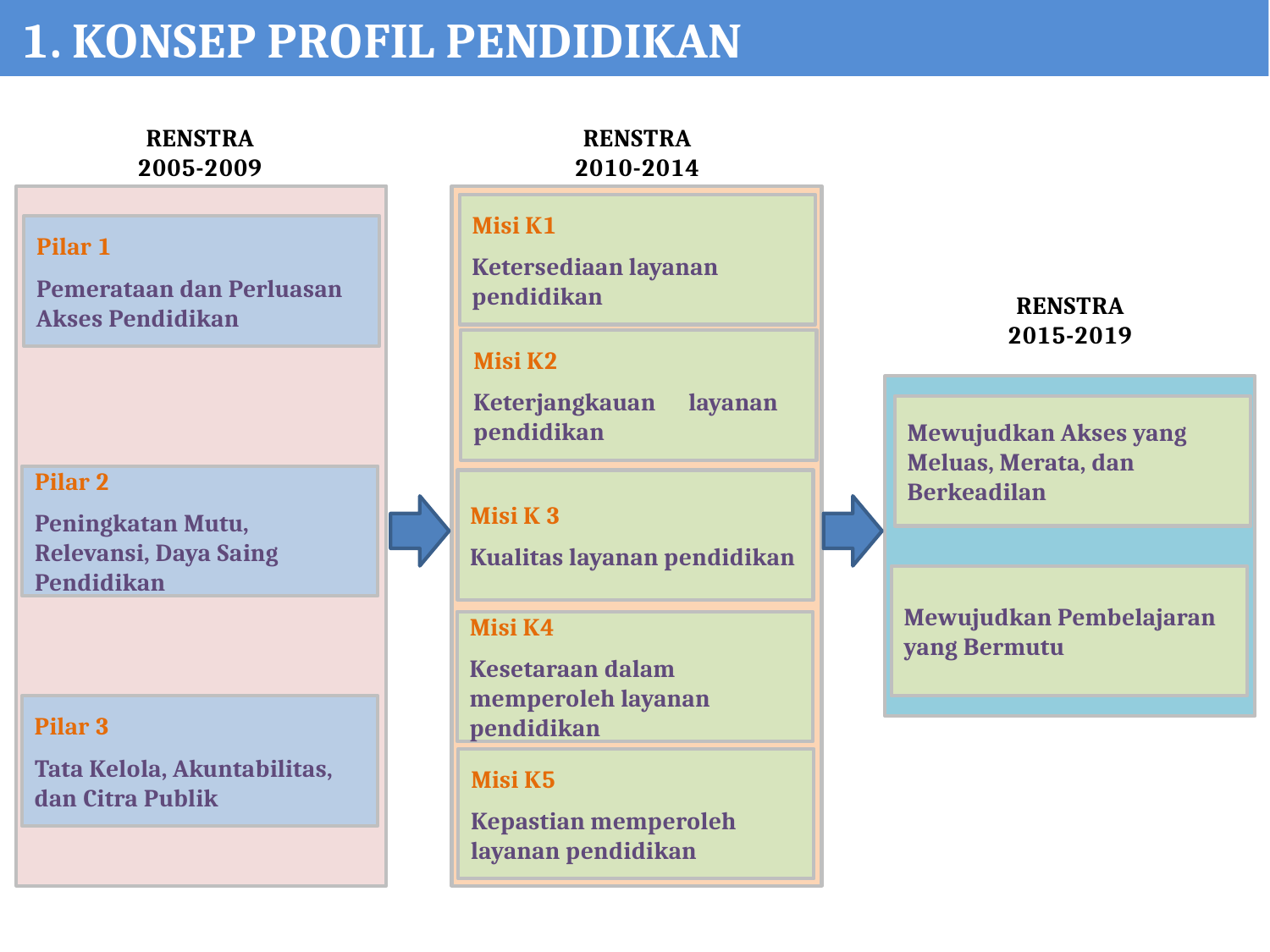

1. KONSEP PROFIL PENDIDIKAN
RENSTRA
2005-2009
RENSTRA
2010-2014

Misi K1
Ketersediaan layanan    pendidikan
Pilar 1
Pemerataan dan Perluasan Akses Pendidikan
RENSTRA
2015-2019
Misi K2
Keterjangkauan      layanan pendidikan

Mewujudkan Akses yang Meluas, Merata, dan Berkeadilan
Pilar 2
Peningkatan Mutu, Relevansi, Daya Saing Pendidikan
Misi K 3
Kualitas layanan pendidikan

Mewujudkan Pembelajaran yang Bermutu
Misi K4
Kesetaraan dalam memperoleh layanan pendidikan
Pilar 3
Tata Kelola, Akuntabilitas, dan Citra Publik
Misi K5
Kepastian memperoleh layanan pendidikan